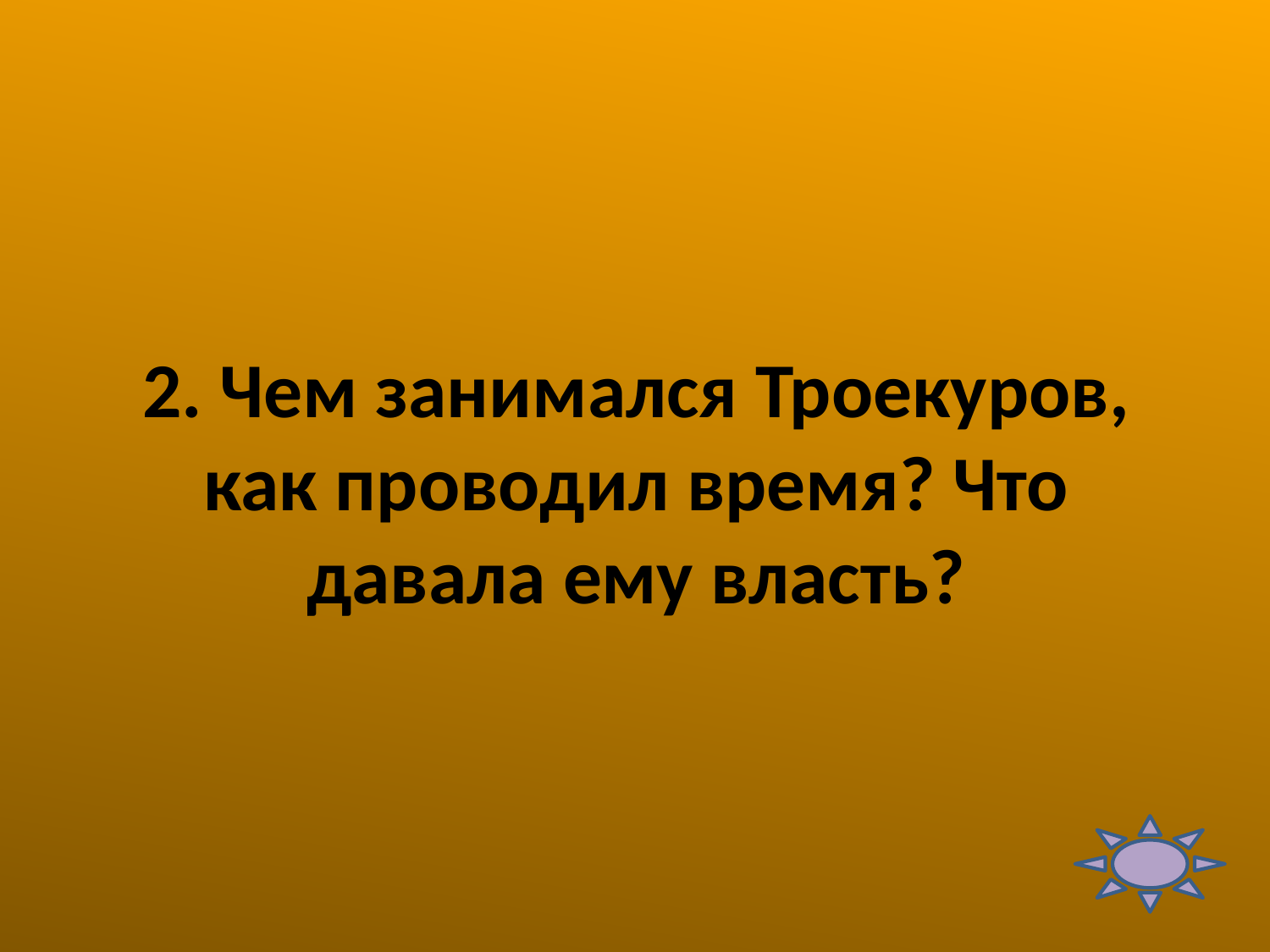

# 2. Чем занимался Троекуров, как проводил время? Что давала ему власть?